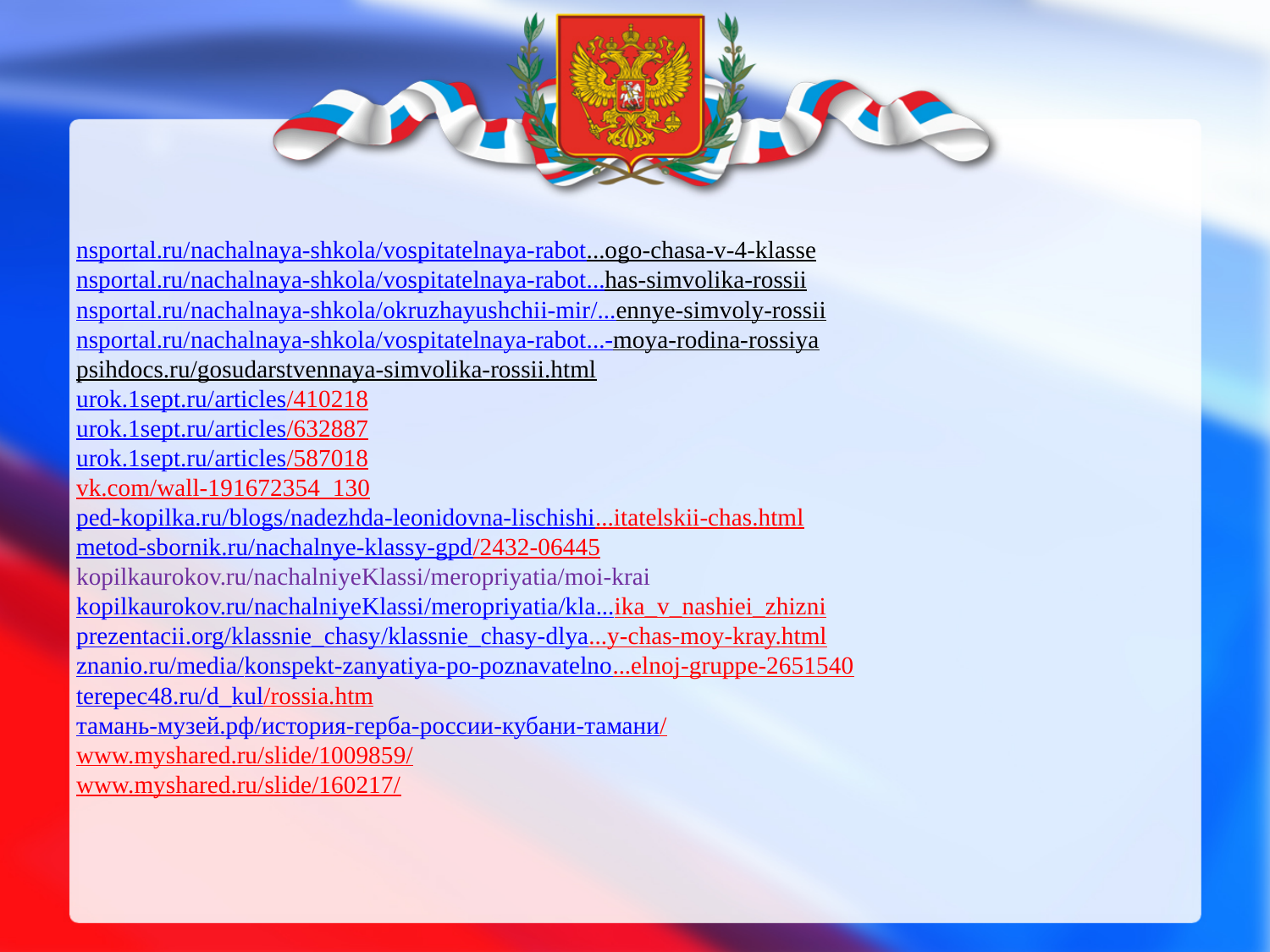

# nsportal.ru/nachalnaya-shkola/vospitatelnaya-rabot...ogo-chasa-v-4-klasse nsportal.ru/nachalnaya-shkola/vospitatelnaya-rabot...has-simvolika-rossii nsportal.ru/nachalnaya-shkola/okruzhayushchii-mir/...ennye-simvoly-rossii nsportal.ru/nachalnaya-shkola/vospitatelnaya-rabot...-moya-rodina-rossiya psihdocs.ru/gosudarstvennaya-simvolika-rossii.html urok.1sept.ru/articles/410218 urok.1sept.ru/articles/632887 urok.1sept.ru/articles/587018 vk.com/wall-191672354_130 ped-kopilka.ru/blogs/nadezhda-leonidovna-lischishi...itatelskii-chas.html metod-sbornik.ru/nachalnye-klassy-gpd/2432-06445 kopilkaurokov.ru/nachalniyeKlassi/meropriyatia/moi-krai kopilkaurokov.ru/nachalniyeKlassi/meropriyatia/kla...ika_v_nashiei_zhizni prezentacii.org/klassnie_chasy/klassnie_chasy-dlya...y-chas-moy-kray.html znanio.ru/media/konspekt-zanyatiya-po-poznavatelno...elnoj-gruppe-2651540 terepec48.ru/d_kul/rossia.htm тамань-музей.рф/история-герба-россии-кубани-тамани/ www.myshared.ru/slide/1009859/ www.myshared.ru/slide/160217/